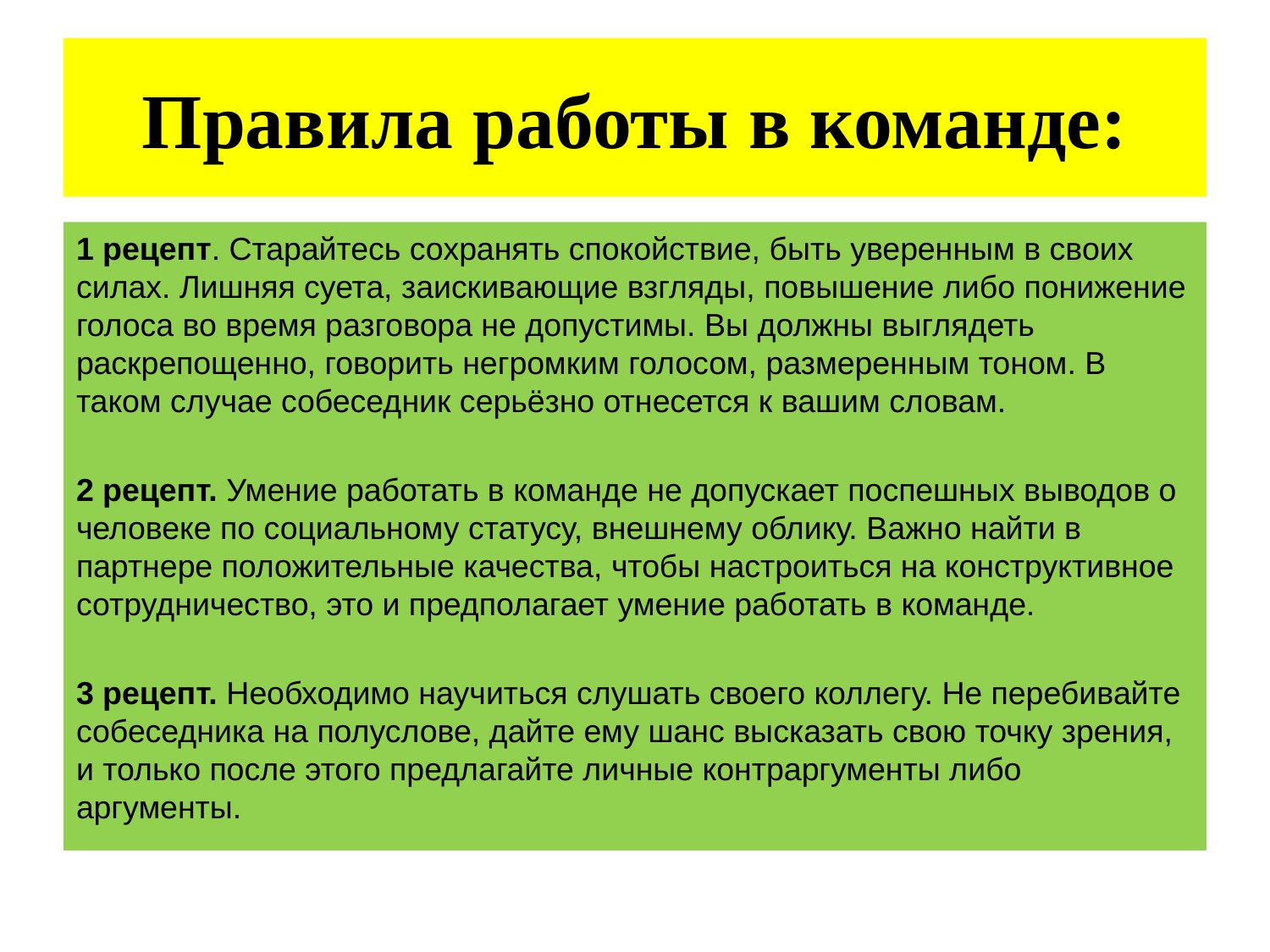

# Правила работы в команде:
1 рецепт. Старайтесь сохранять спокойствие, быть уверенным в своих силах. Лишняя суета, заискивающие взгляды, повышение либо понижение голоса во время разговора не допустимы. Вы должны выглядеть раскрепощенно, говорить негромким голосом, размеренным тоном. В таком случае собеседник серьёзно отнесется к вашим словам.

2 рецепт. Умение работать в команде не допускает поспешных выводов о человеке по социальному статусу, внешнему облику. Важно найти в партнере положительные качества, чтобы настроиться на конструктивное сотрудничество, это и предполагает умение работать в команде.

3 рецепт. Необходимо научиться слушать своего коллегу. Не перебивайте собеседника на полуслове, дайте ему шанс высказать свою точку зрения, и только после этого предлагайте личные контраргументы либо аргументы.